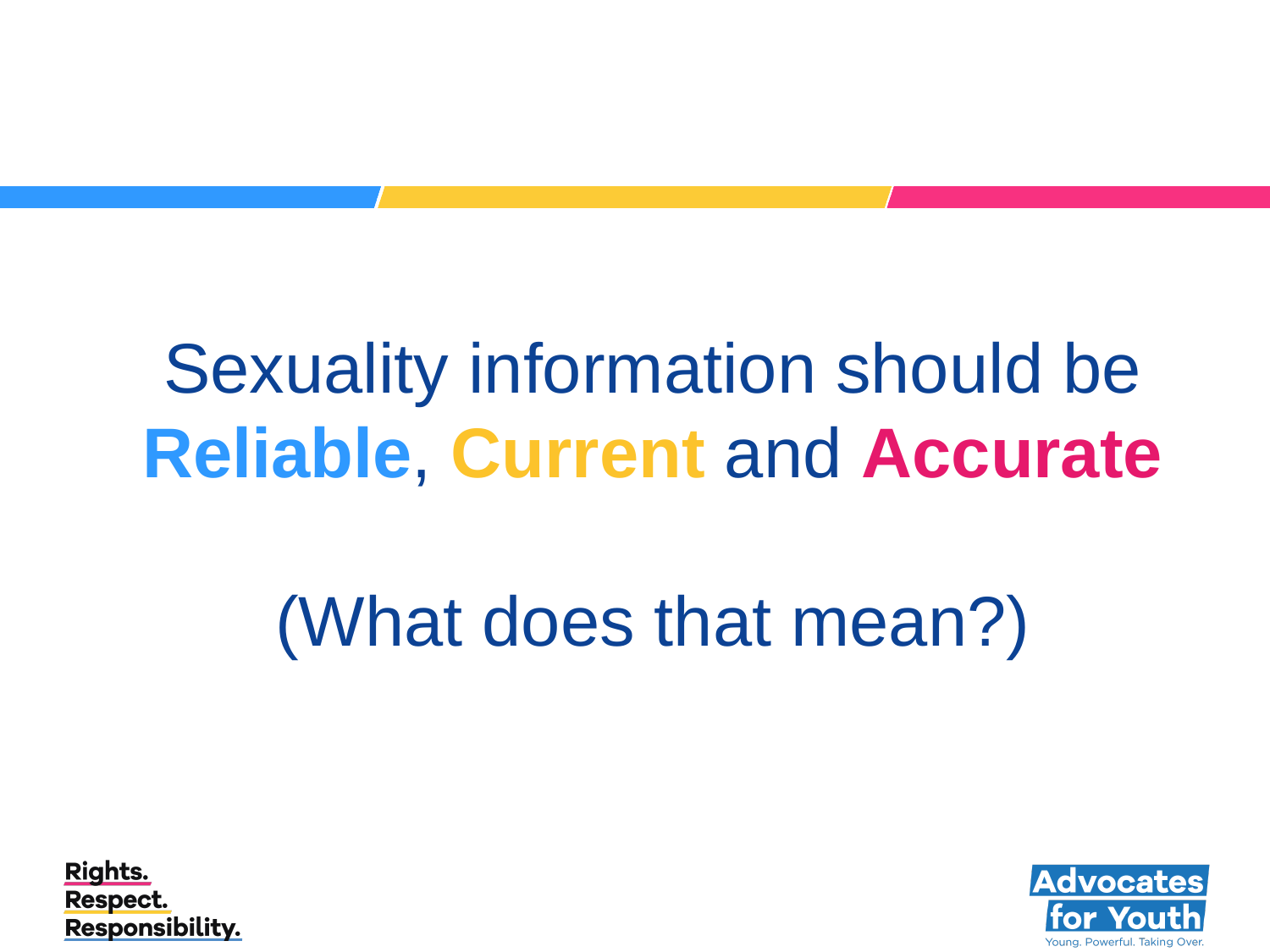

Sexuality information should be Reliable, Current and Accurate
(What does that mean?)